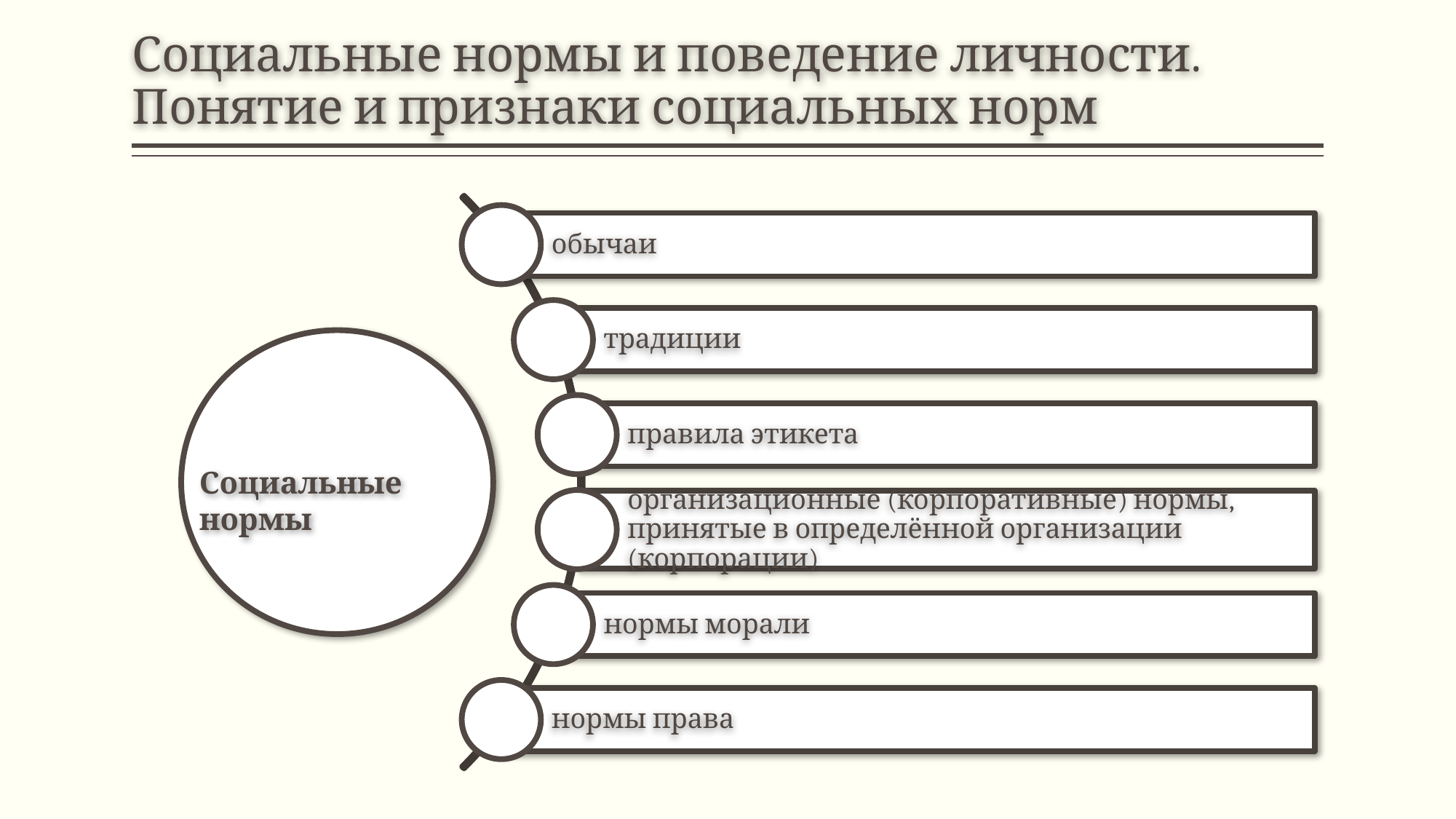

# Социальные нормы и поведение личности. Понятие и признаки социальных норм

обычаи

традиции

правила этикета

организационные (корпоративные) нормы, принятые в определённой организации (корпорации)

нормы морали

нормы права

Социальные нормы